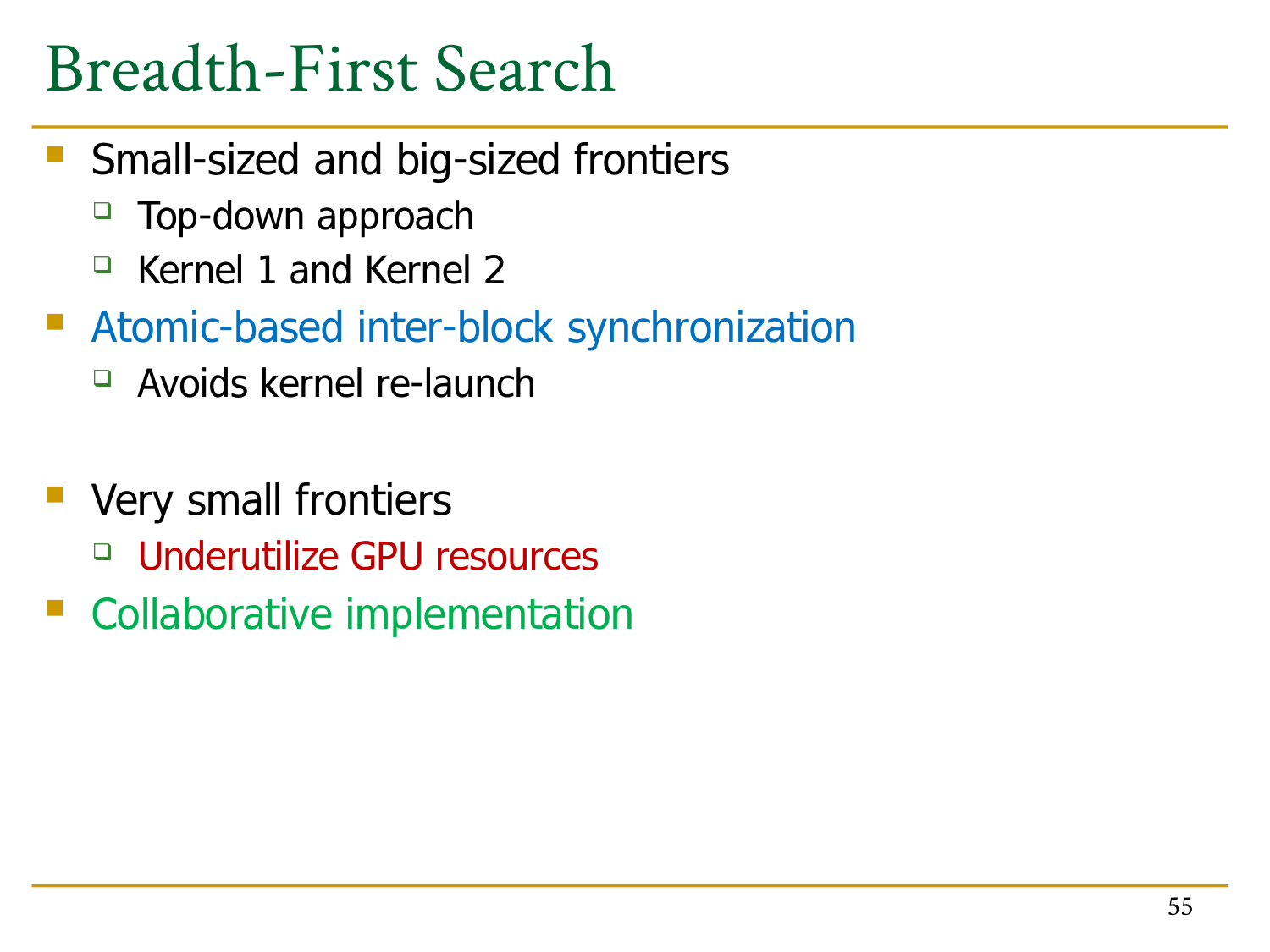

# Breadth-First Search
Small-sized and big-sized frontiers
Top-down approach
Kernel 1 and Kernel 2
Atomic-based inter-block synchronization
Avoids kernel re-launch

Very small frontiers
Underutilize GPU resources
Collaborative implementation

55